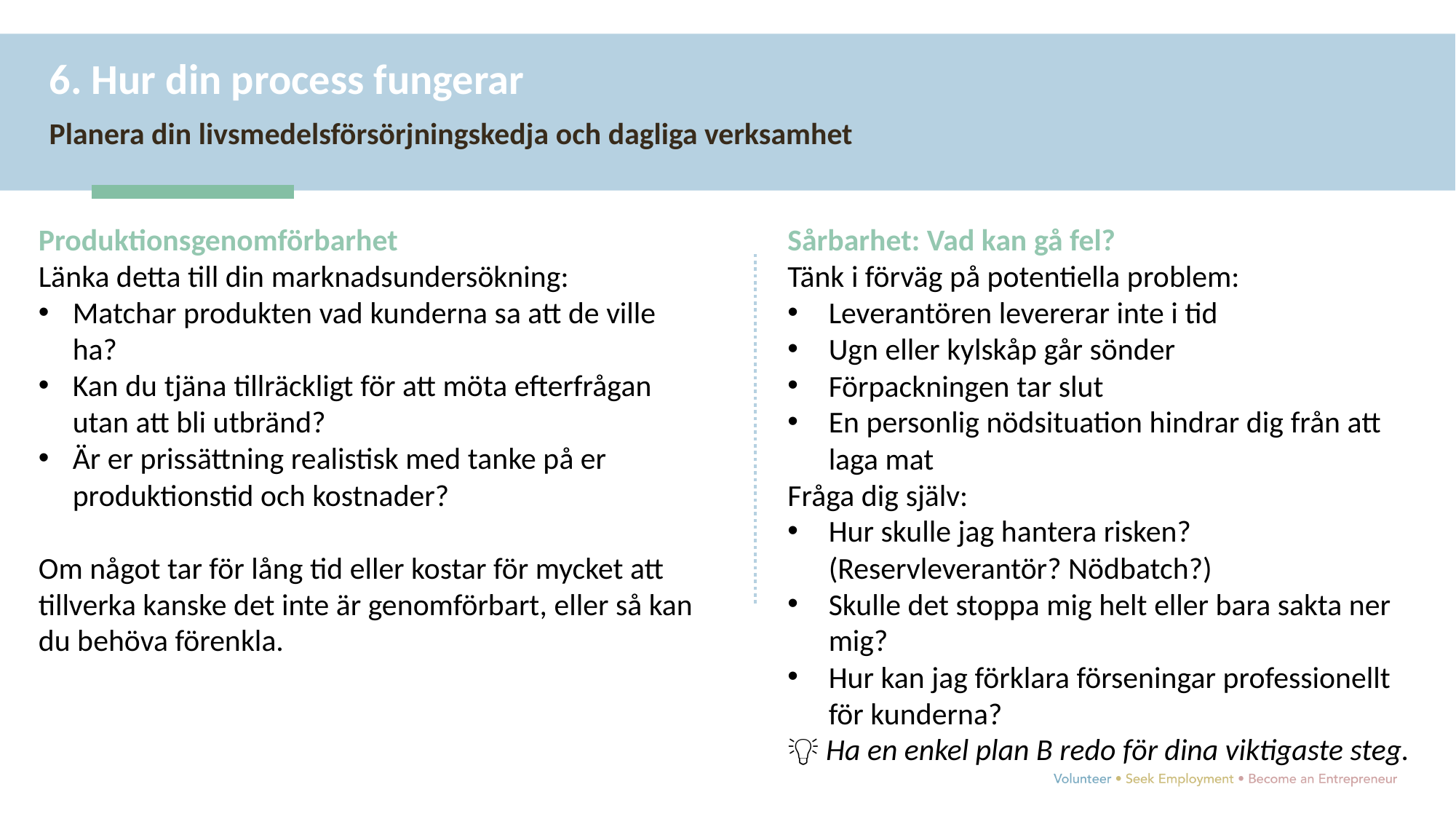

6. Hur din process fungerar
Planera din livsmedelsförsörjningskedja och dagliga verksamhet
Produktionsgenomförbarhet
Länka detta till din marknadsundersökning:
Matchar produkten vad kunderna sa att de ville ha?
Kan du tjäna tillräckligt för att möta efterfrågan utan att bli utbränd?
Är er prissättning realistisk med tanke på er produktionstid och kostnader?

Om något tar för lång tid eller kostar för mycket att tillverka kanske det inte är genomförbart, eller så kan du behöva förenkla.

Sårbarhet: Vad kan gå fel?
Tänk i förväg på potentiella problem:
Leverantören levererar inte i tid
Ugn eller kylskåp går sönder
Förpackningen tar slut
En personlig nödsituation hindrar dig från att laga mat
Fråga dig själv:
Hur skulle jag hantera risken? (Reservleverantör? Nödbatch?)
Skulle det stoppa mig helt eller bara sakta ner mig?
Hur kan jag förklara förseningar professionellt för kunderna?
💡 Ha en enkel plan B redo för dina viktigaste steg.